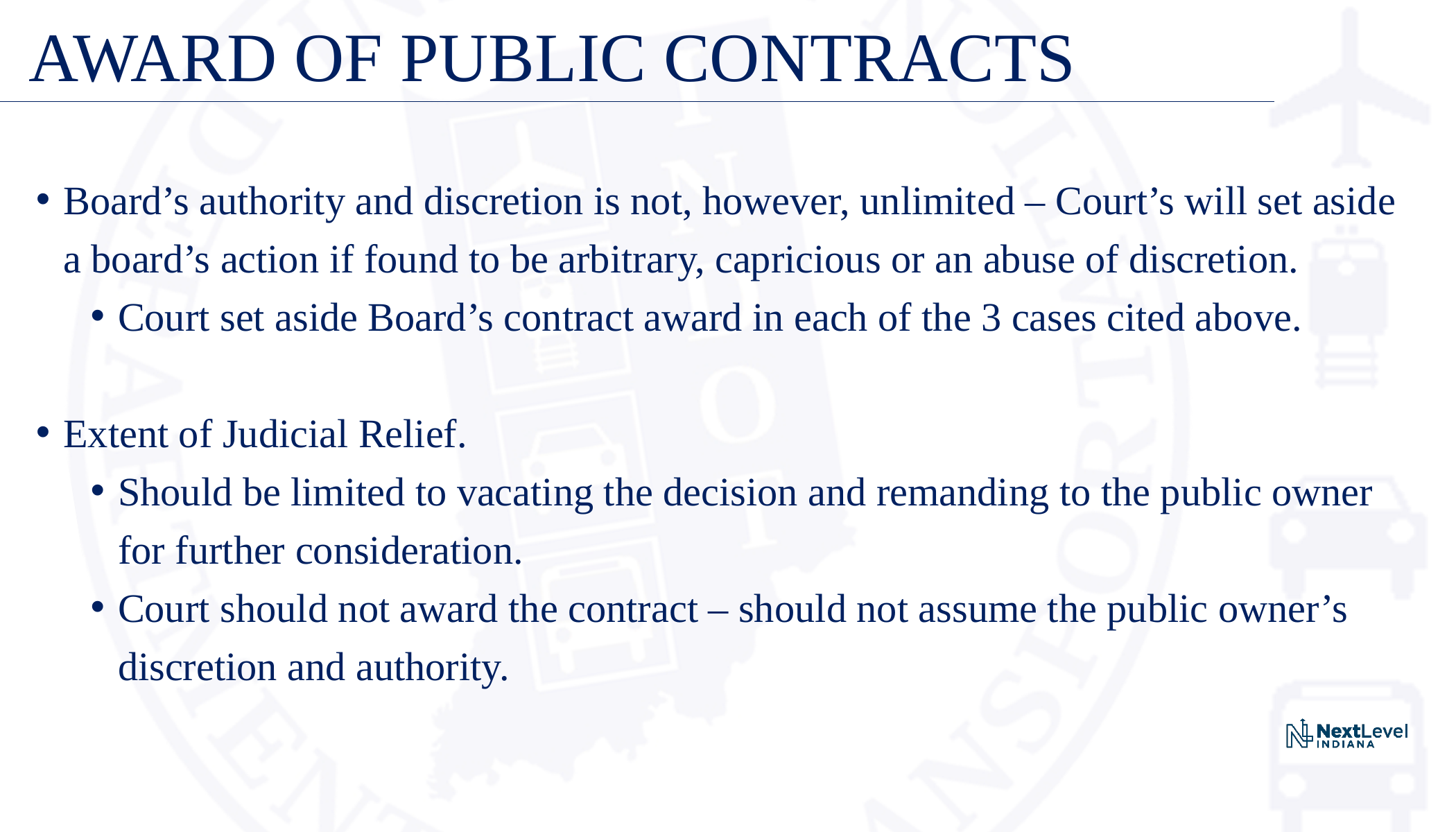

# AWARD OF PUBLIC CONTRACTS

Board’s authority and discretion is not, however, unlimited – Court’s will set aside a board’s action if found to be arbitrary, capricious or an abuse of discretion.
Court set aside Board’s contract award in each of the 3 cases cited above.

Extent of Judicial Relief.
Should be limited to vacating the decision and remanding to the public owner for further consideration.
Court should not award the contract – should not assume the public owner’s discretion and authority.